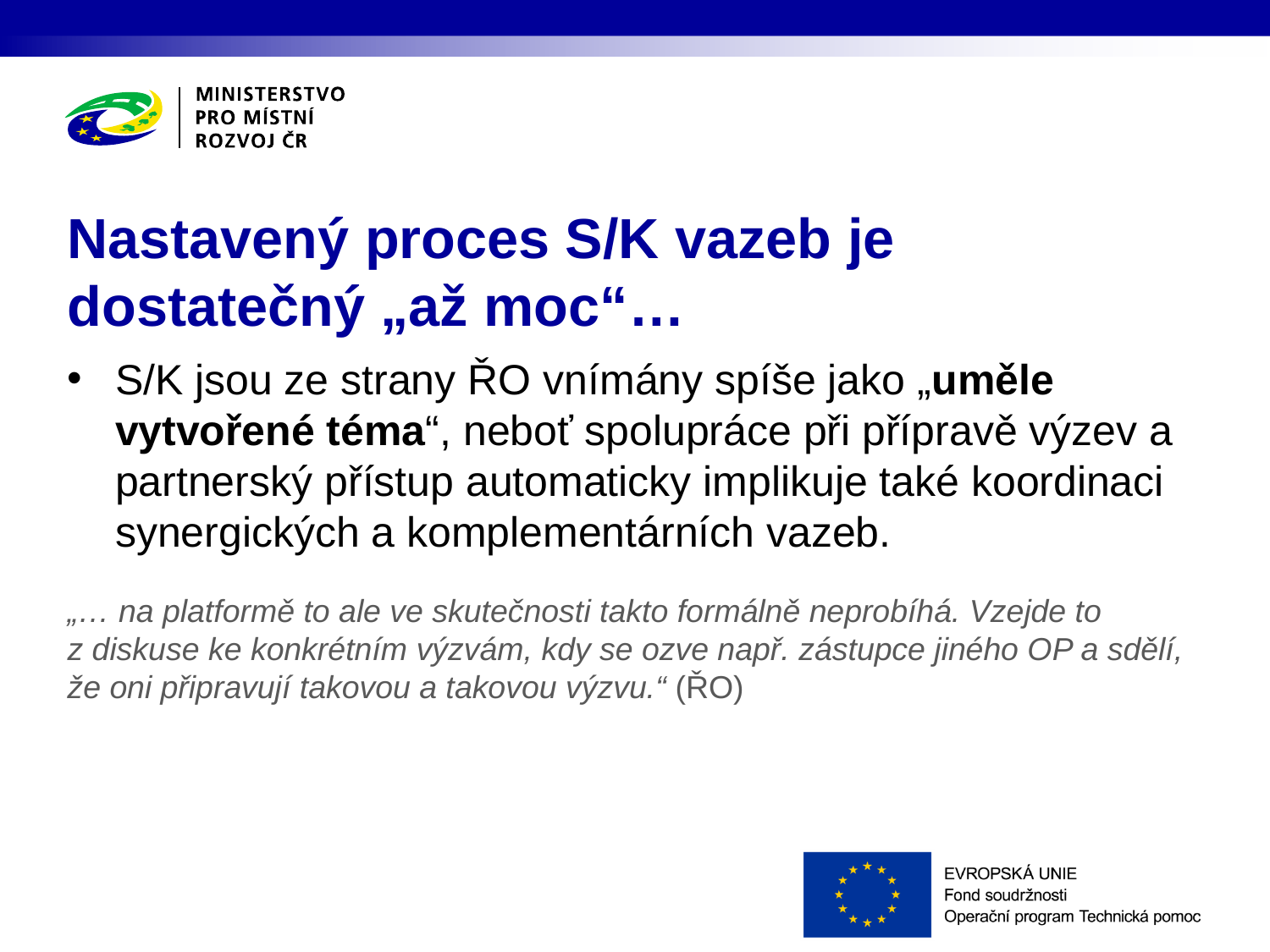

# Nastavený proces S/K vazeb je dostatečný „až moc“…
S/K jsou ze strany ŘO vnímány spíše jako „uměle vytvořené téma“, neboť spolupráce při přípravě výzev a partnerský přístup automaticky implikuje také koordinaci synergických a komplementárních vazeb.
„… na platformě to ale ve skutečnosti takto formálně neprobíhá. Vzejde to z diskuse ke konkrétním výzvám, kdy se ozve např. zástupce jiného OP a sdělí, že oni připravují takovou a takovou výzvu.“ (ŘO)